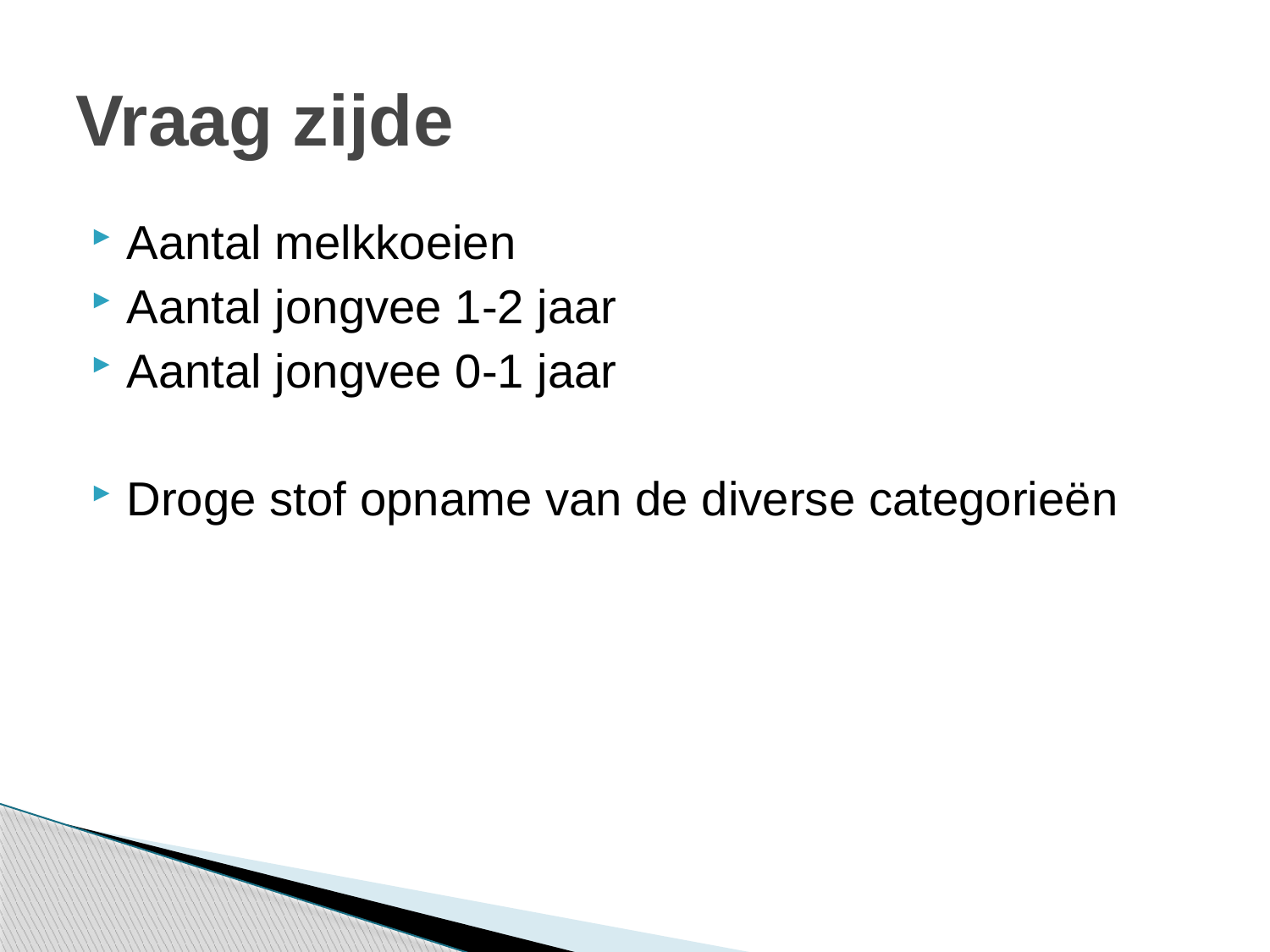

# Vraag zijde
Aantal melkkoeien
Aantal jongvee 1-2 jaar
Aantal jongvee 0-1 jaar

Droge stof opname van de diverse categorieën